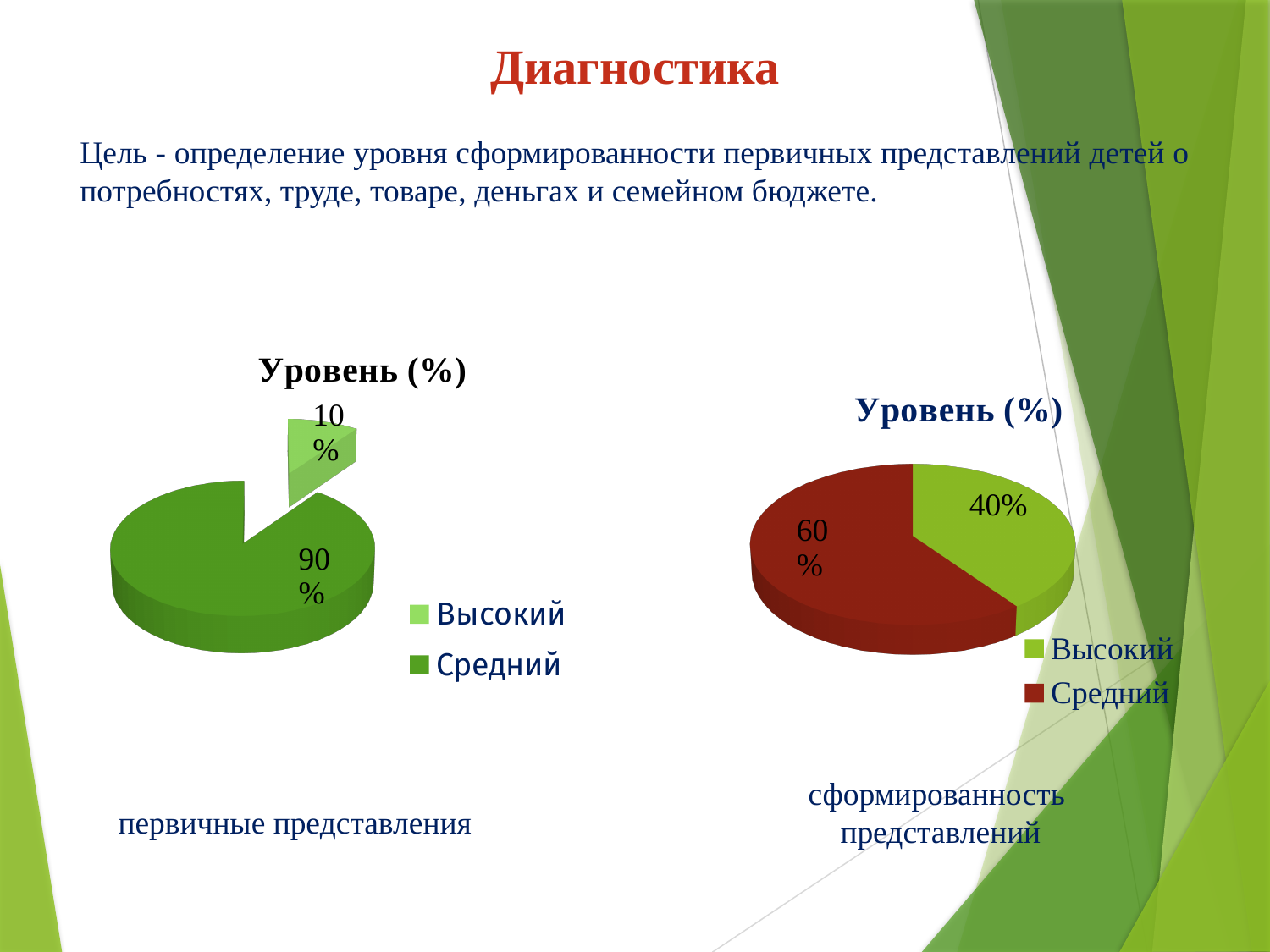

Диагностика

Цель - определение уровня сформированности первичных представлений детей о потребностях, труде, товаре, деньгах и семейном бюджете.

[unsupported chart]

[unsupported chart]

сформированность  представлений
первичные представления